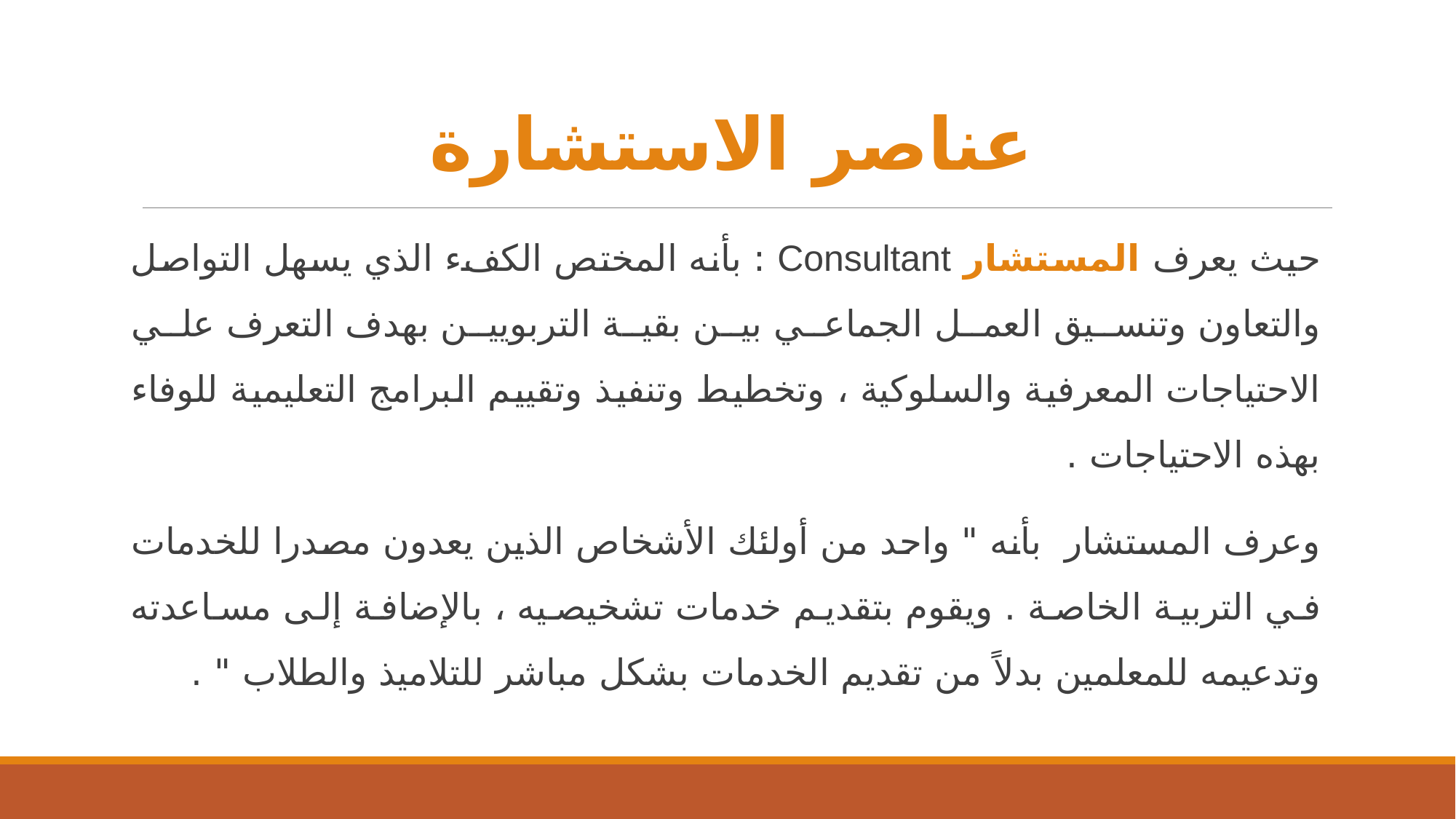

# عناصر الاستشارة
حيث يعرف المستشار Consultant : بأنه المختص الكفء الذي يسهل التواصل والتعاون وتنسيق العمل الجماعي بين بقية التربويين بهدف التعرف علي الاحتياجات المعرفية والسلوكية ، وتخطيط وتنفيذ وتقييم البرامج التعليمية للوفاء بهذه الاحتياجات .
وعرف المستشار  بأنه " واحد من أولئك الأشخاص الذين يعدون مصدرا للخدمات في التربية الخاصة . ويقوم بتقديم خدمات تشخيصيه ، بالإضافة إلى مساعدته وتدعيمه للمعلمين بدلاً من تقديم الخدمات بشكل مباشر للتلاميذ والطلاب " .